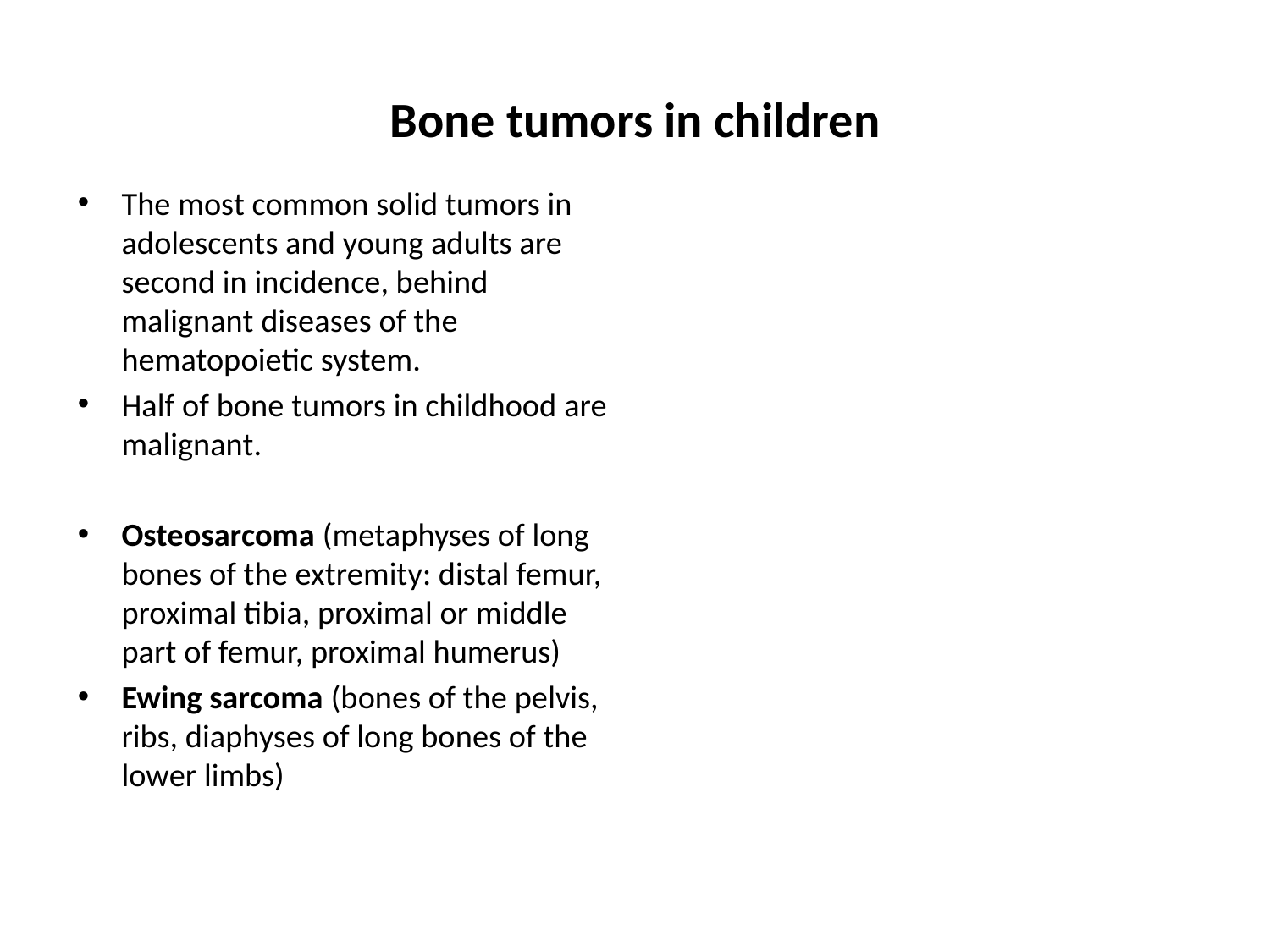

# Bone tumors in children
The most common solid tumors in adolescents and young adults are second in incidence, behind malignant diseases of the hematopoietic system.
Half of bone tumors in childhood are malignant.

Osteosarcoma (metaphyses of long bones of the extremity: distal femur, proximal tibia, proximal or middle part of femur, proximal humerus)
Ewing sarcoma (bones of the pelvis, ribs, diaphyses of long bones of the lower limbs)